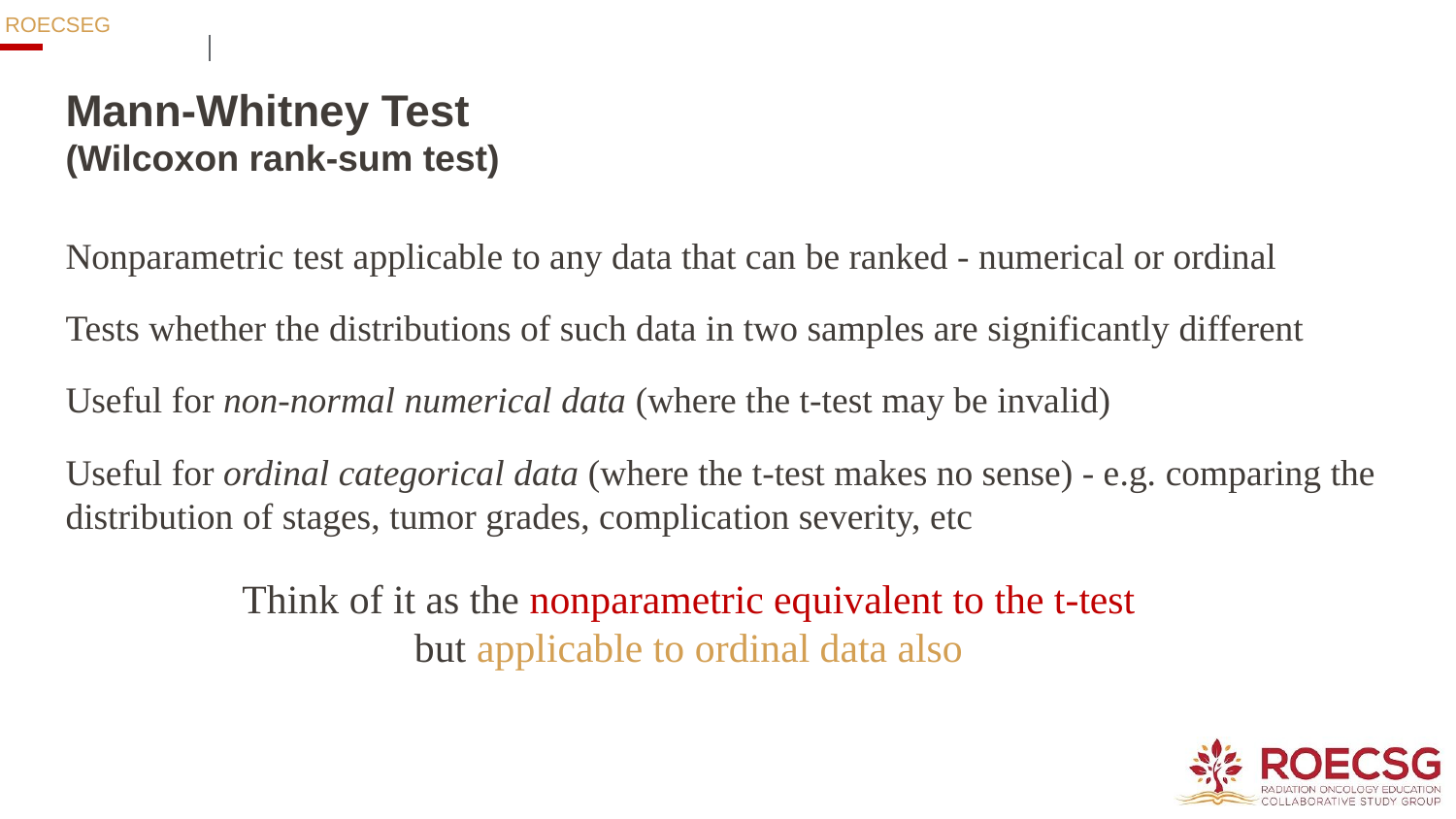

# Mann-Whitney Test (Wilcoxon rank-sum test)
Nonparametric test applicable to any data that can be ranked - numerical or ordinal
Tests whether the distributions of such data in two samples are significantly different
Useful for non-normal numerical data (where the t-test may be invalid)
Useful for ordinal categorical data (where the t-test makes no sense) - e.g. comparing the distribution of stages, tumor grades, complication severity, etc
Think of it as the nonparametric equivalent to the t-test
but applicable to ordinal data also